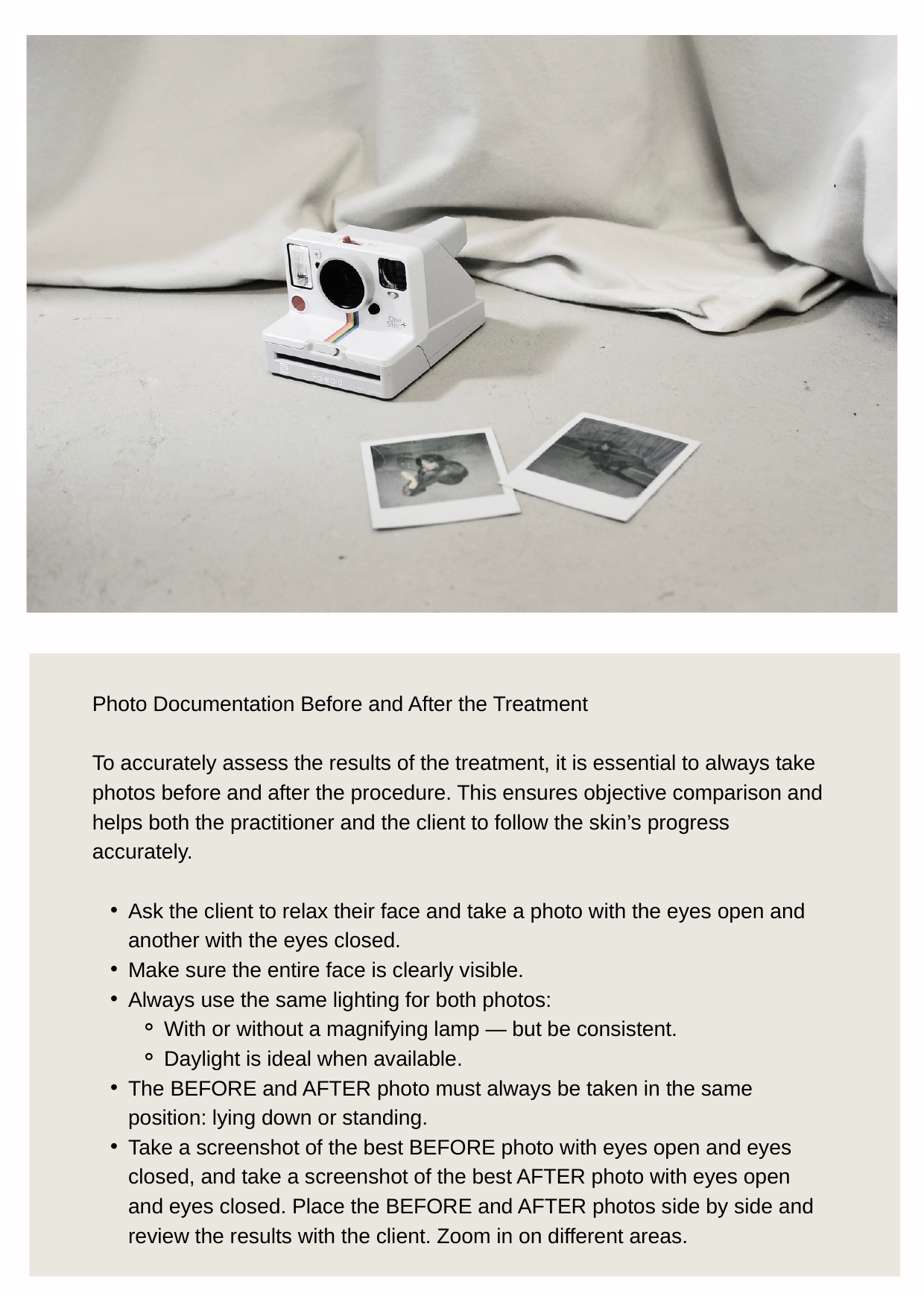

Photo Documentation Before and After the Treatment

To accurately assess the results of the treatment, it is essential to always take photos before and after the procedure. This ensures objective comparison and helps both the practitioner and the client to follow the skin’s progress accurately.

Ask the client to relax their face and take a photo with the eyes open and another with the eyes closed.
Make sure the entire face is clearly visible.
Always use the same lighting for both photos:
With or without a magnifying lamp — but be consistent.
Daylight is ideal when available.
The BEFORE and AFTER photo must always be taken in the same position: lying down or standing.
Take a screenshot of the best BEFORE photo with eyes open and eyes closed, and take a screenshot of the best AFTER photo with eyes open and eyes closed. Place the BEFORE and AFTER photos side by side and review the results with the client. Zoom in on different areas.